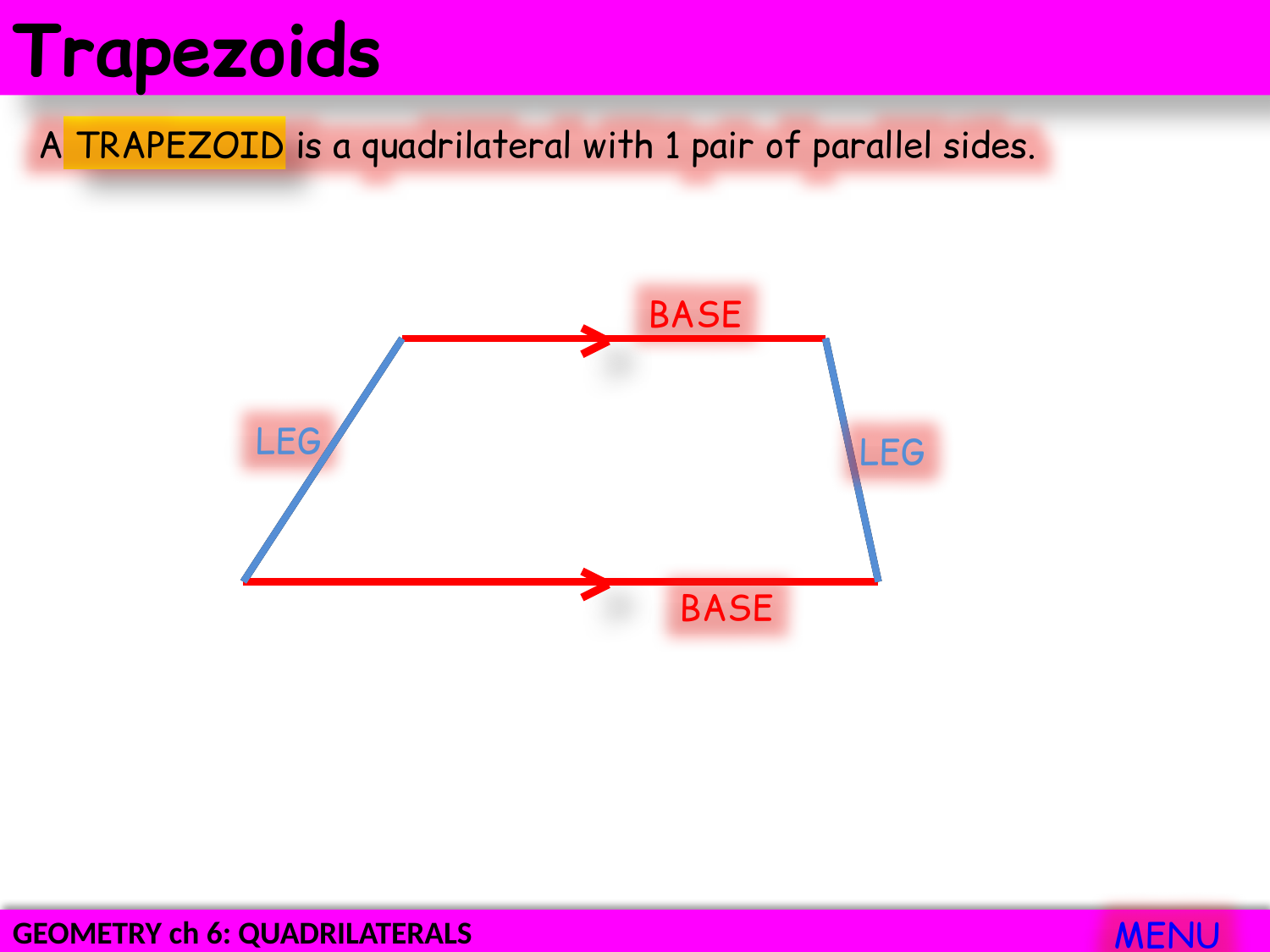

Trapezoids
A TRAPEZOID is a quadrilateral with 1 pair of parallel sides.

BASE

LEG
LEG

BASE
MENU
GEOMETRY ch 6: QUADRILATERALS